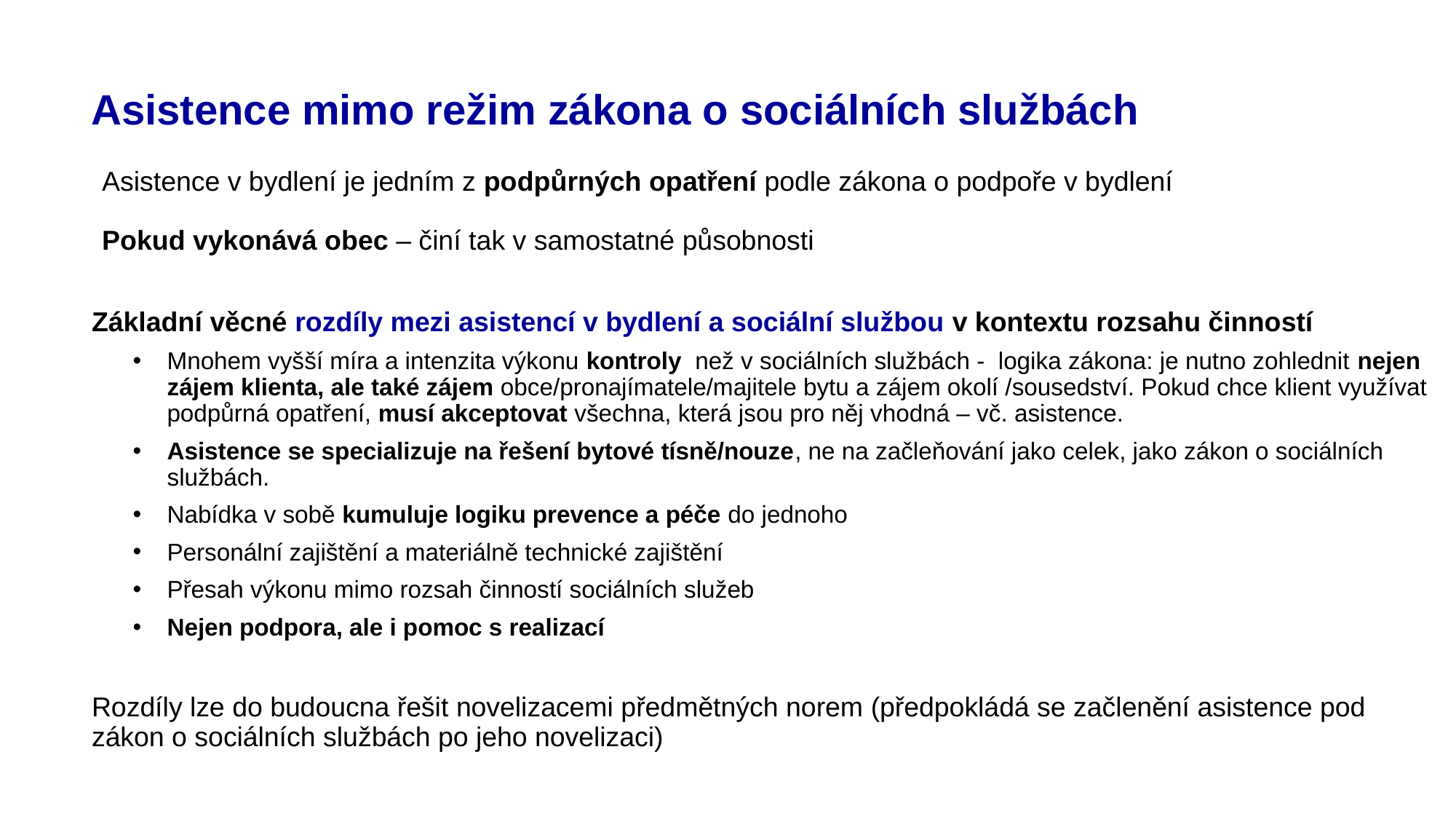

# Asistence mimo režim zákona o sociálních službách
Asistence v bydlení je jedním z podpůrných opatření podle zákona o podpoře v bydlení

Pokud vykonává obec – činí tak v samostatné působnosti

Základní věcné rozdíly mezi asistencí v bydlení a sociální službou v kontextu rozsahu činností
Mnohem vyšší míra a intenzita výkonu kontroly  než v sociálních službách -  logika zákona: je nutno zohlednit nejen zájem klienta, ale také zájem obce/pronajímatele/majitele bytu a zájem okolí /sousedství. Pokud chce klient využívat podpůrná opatření, musí akceptovat všechna, která jsou pro něj vhodná – vč. asistence.
Asistence se specializuje na řešení bytové tísně/nouze, ne na začleňování jako celek, jako zákon o sociálních službách.
Nabídka v sobě kumuluje logiku prevence a péče do jednoho
Personální zajištění a materiálně technické zajištění
Přesah výkonu mimo rozsah činností sociálních služeb
Nejen podpora, ale i pomoc s realizací

Rozdíly lze do budoucna řešit novelizacemi předmětných norem (předpokládá se začlenění asistence pod zákon o sociálních službách po jeho novelizaci)